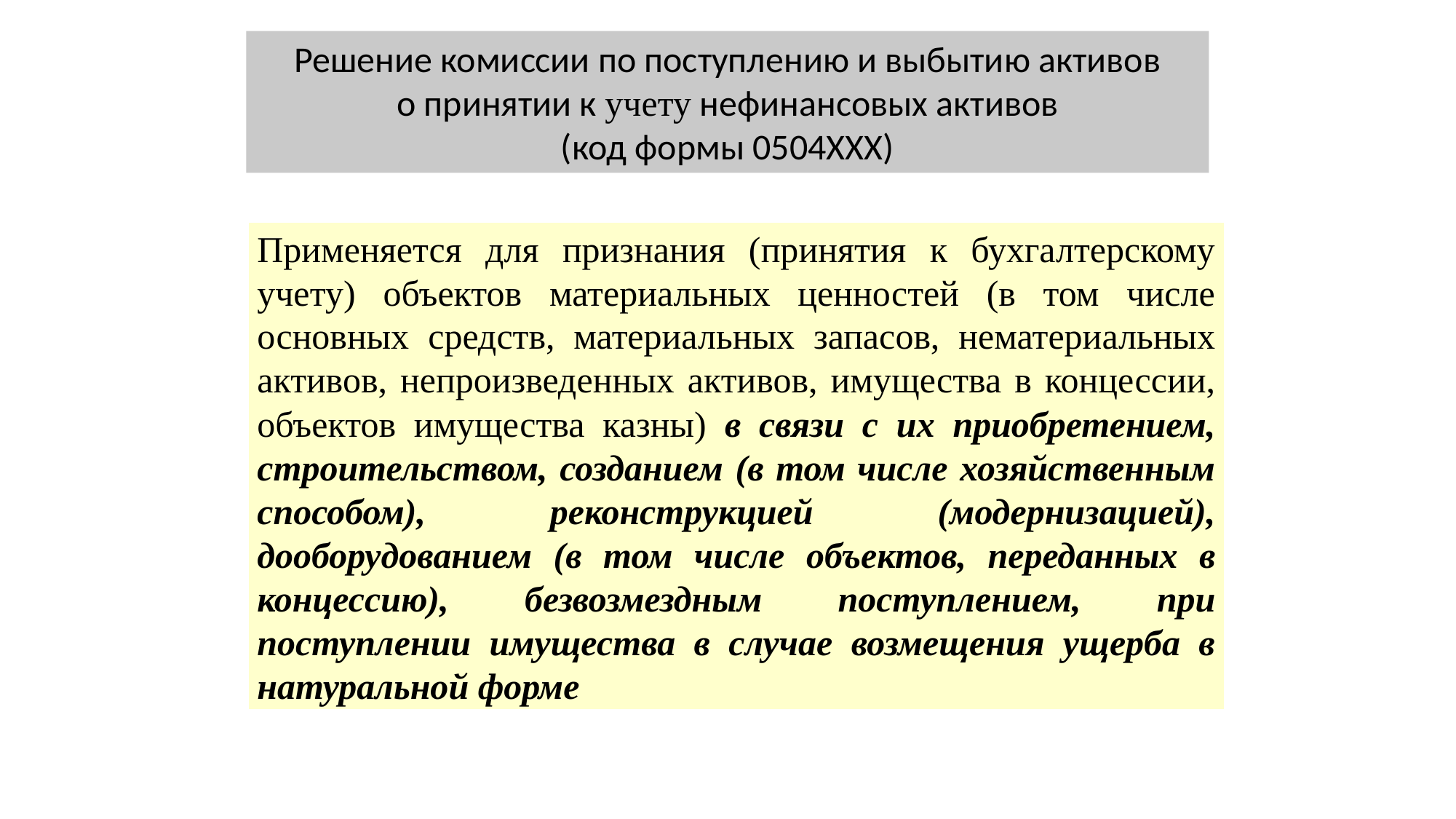

Решение комиссии по поступлению и выбытию активов
о принятии к учету нефинансовых активов
(код формы 0504ХХХ)
Применяется для признания (принятия к бухгалтерскому учету) объектов материальных ценностей (в том числе основных средств, материальных запасов, нематериальных активов, непроизведенных активов, имущества в концессии, объектов имущества казны) в связи с их приобретением, строительством, созданием (в том числе хозяйственным способом), реконструкцией (модернизацией), дооборудованием (в том числе объектов, переданных в концессию), безвозмездным поступлением, при поступлении имущества в случае возмещения ущерба в натуральной форме